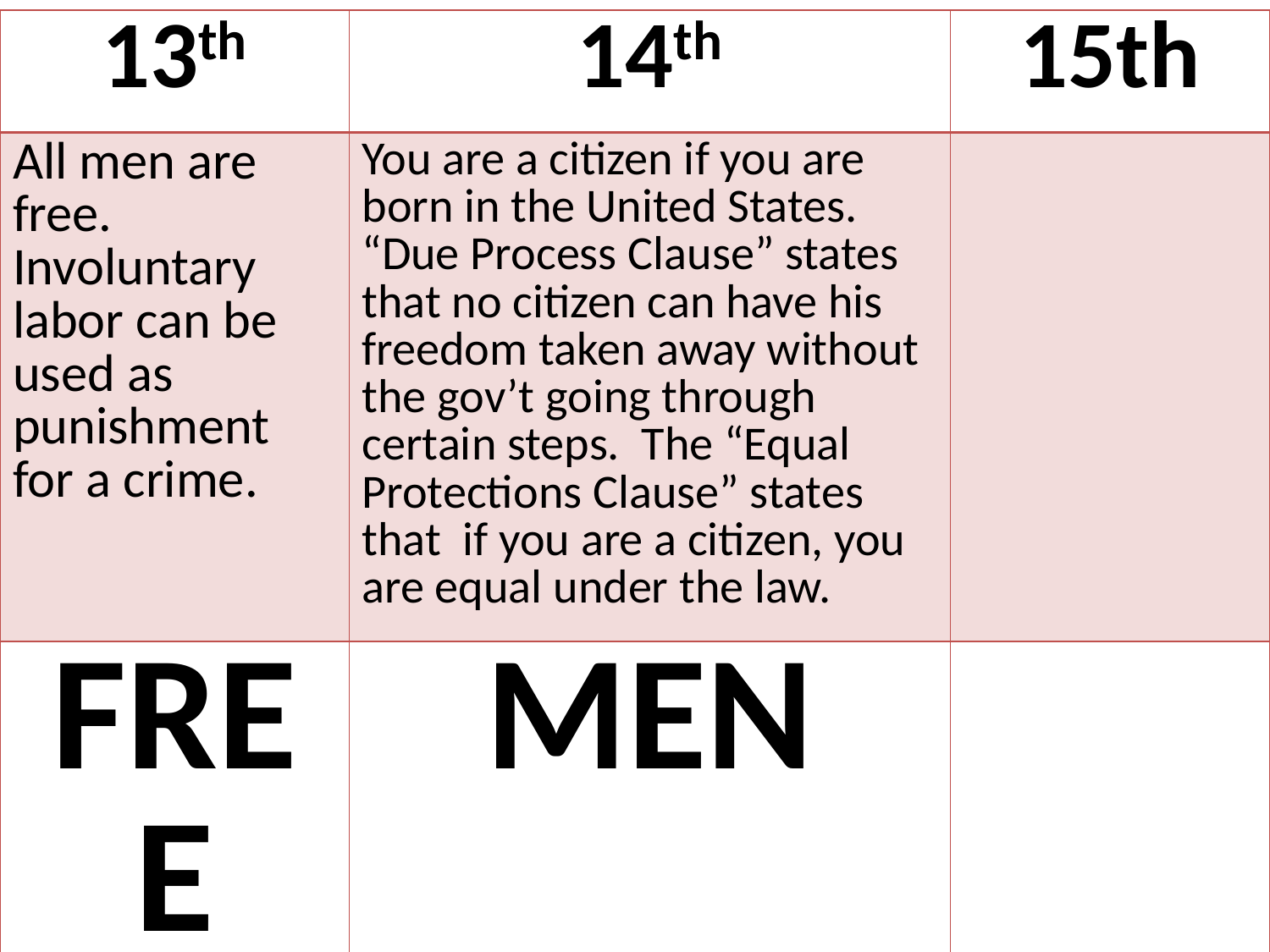

| 13th | 14th | 15th |
| --- | --- | --- |
| All men are free. Involuntary labor can be used as punishment for a crime. | You are a citizen if you are born in the United States. “Due Process Clause” states that no citizen can have his freedom taken away without the gov’t going through certain steps. The “Equal Protections Clause” states that if you are a citizen, you are equal under the law. |  |
| FREE | MEN |  |